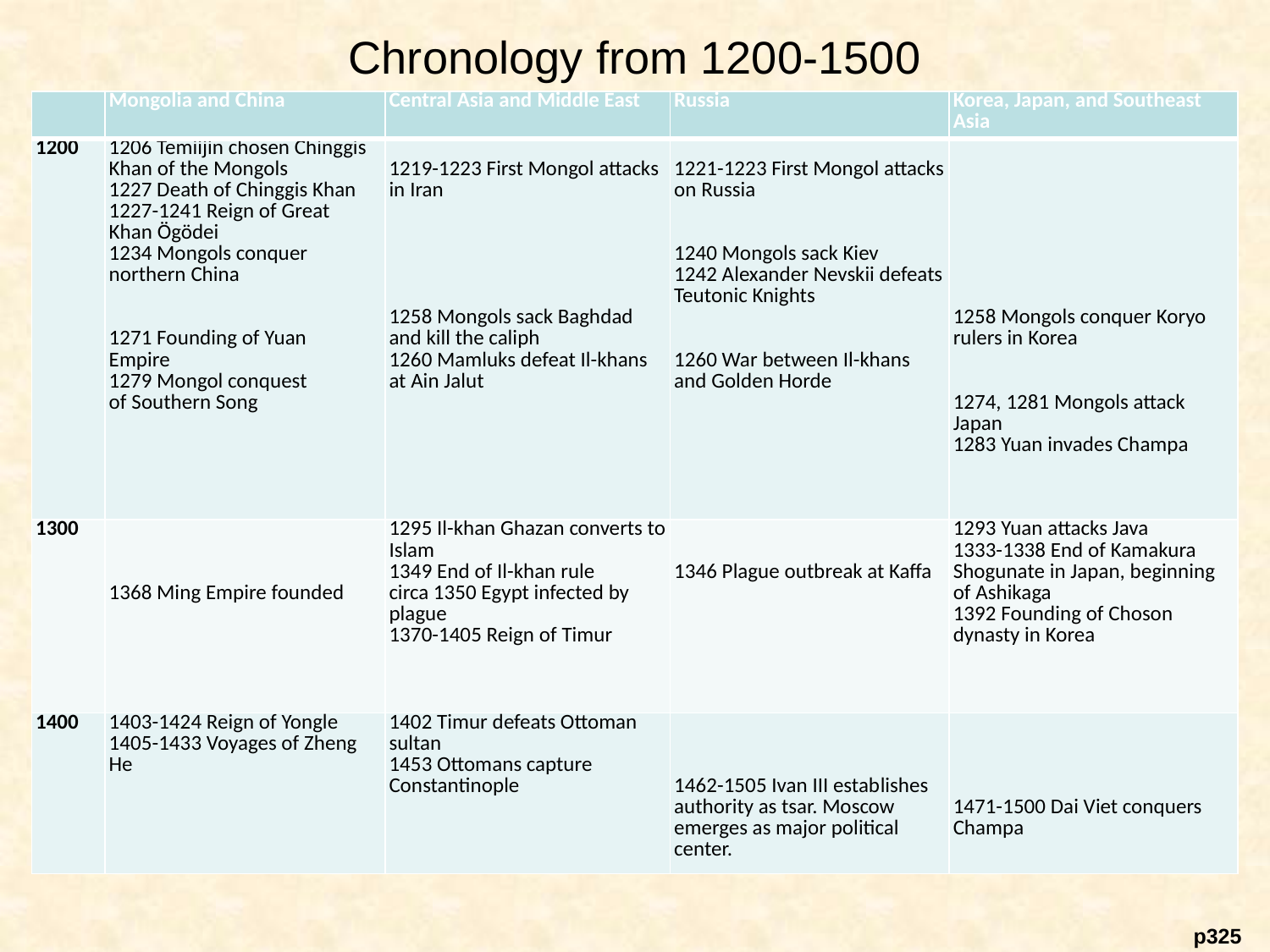

# Chronology from 1200-1500
| empty cell | Mongolia and China | Central Asia and Middle East | Russia | Korea, Japan, and Southeast Asia |
| --- | --- | --- | --- | --- |
| 1200 | 1206 Temiijin chosen Chinggis Khan of the Mongols 1227 Death of Chinggis Khan 1227-1241 Reign of Great Khan Ögödei 1234 Mongols conquer northern China 1271 Founding of Yuan Empire 1279 Mongol conquest of Southern Song | 1219-1223 First Mongol attacks in Iran 1258 Mongols sack Baghdad and kill the caliph 1260 Mamluks defeat Il-khans at Ain Jalut | 1221-1223 First Mongol attacks on Russia 1240 Mongols sack Kiev 1242 Alexander Nevskii defeats Teutonic Knights 1260 War between Il-khans and Golden Horde | 1258 Mongols conquer Koryo rulers in Korea 1274, 1281 Mongols attack Japan 1283 Yuan invades Champa |
| 1300 | 1368 Ming Empire founded | 1295 Il-khan Ghazan converts to Islam 1349 End of Il-khan rule circa 1350 Egypt infected by plague 1370-1405 Reign of Timur | 1346 Plague outbreak at Kaffa | 1293 Yuan attacks Java 1333-1338 End of Kamakura Shogunate in Japan, beginning of Ashikaga 1392 Founding of Choson dynasty in Korea |
| 1400 | 1403-1424 Reign of Yongle 1405-1433 Voyages of Zheng He | 1402 Timur defeats Ottoman sultan 1453 Ottomans capture Constantinople | 1462-1505 Ivan III estab­lishes authority as tsar. Moscow emerges as major political center. | 1471-1500 Dai Viet conquers Champa |
 p325